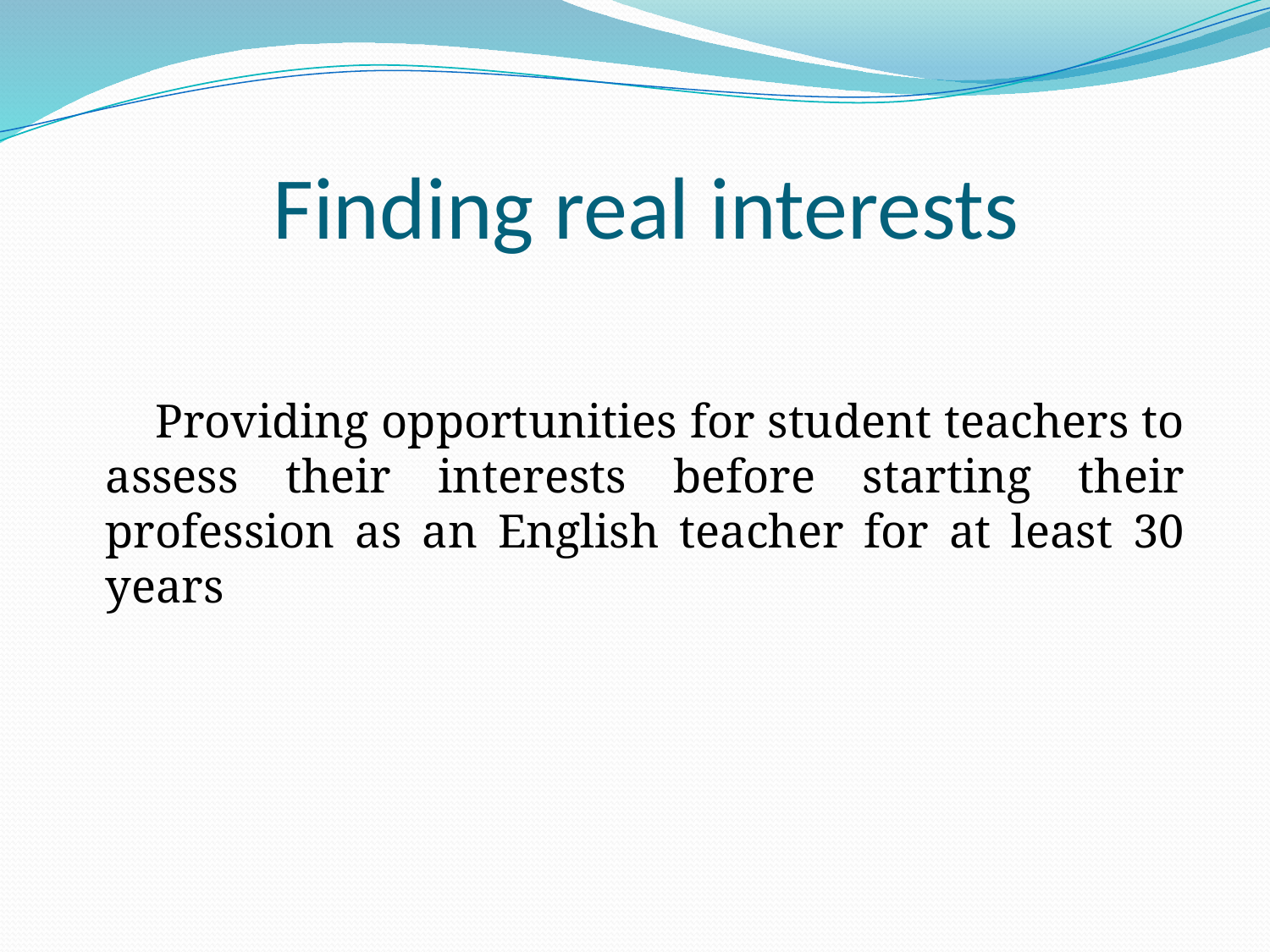

# Finding real interests
       Providing opportunities for student teachers to assess their interests before starting their profession as an English teacher for at least 30 years